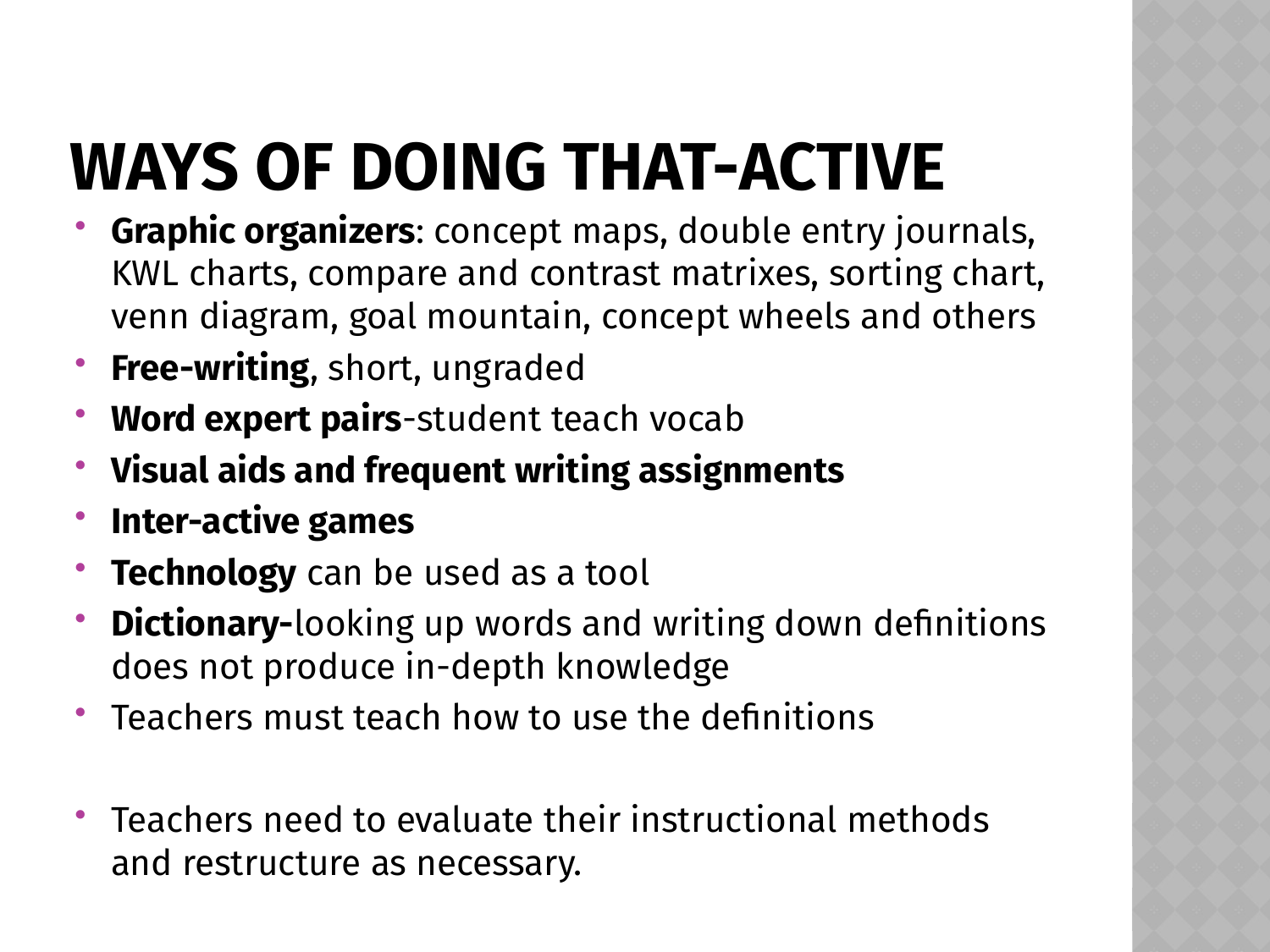

# Ways of doing that-Active
Graphic organizers: concept maps, double entry journals, KWL charts, compare and contrast matrixes, sorting chart, venn diagram, goal mountain, concept wheels and others
Free-writing, short, ungraded
Word expert pairs-student teach vocab
Visual aids and frequent writing assignments
Inter-active games
Technology can be used as a tool
Dictionary-looking up words and writing down definitions does not produce in-depth knowledge
Teachers must teach how to use the definitions

Teachers need to evaluate their instructional methods and restructure as necessary.